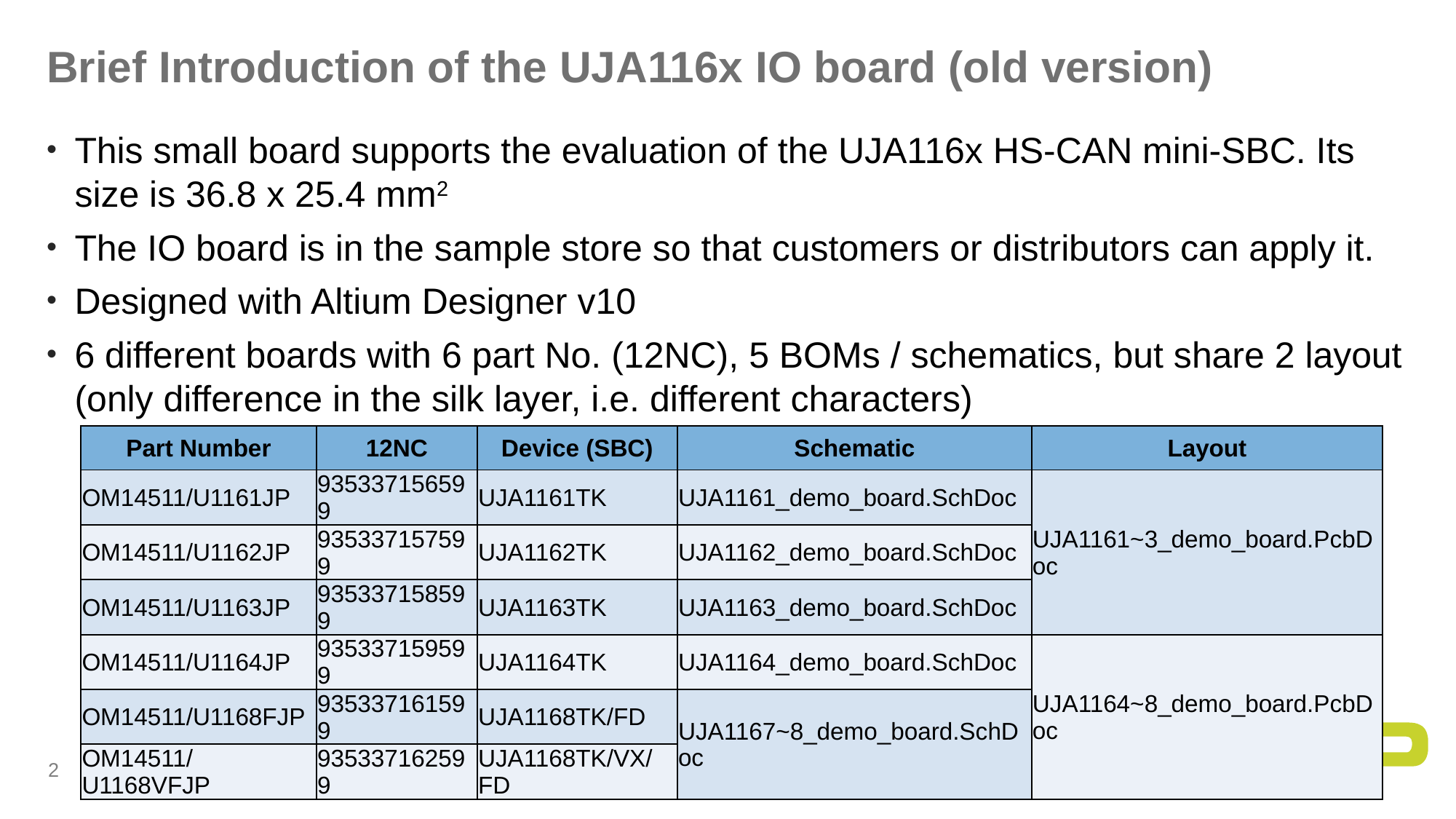

# Brief Introduction of the UJA116x IO board (old version)
This small board supports the evaluation of the UJA116x HS-CAN mini-SBC. Its size is 36.8 x 25.4 mm2
The IO board is in the sample store so that customers or distributors can apply it.
Designed with Altium Designer v10
6 different boards with 6 part No. (12NC), 5 BOMs / schematics, but share 2 layout (only difference in the silk layer, i.e. different characters)
| Part Number | 12NC | Device (SBC) | Schematic | Layout |
| --- | --- | --- | --- | --- |
| OM14511/U1161JP | 935337156599 | UJA1161TK | UJA1161\_demo\_board.SchDoc | UJA1161~3\_demo\_board.PcbDoc |
| OM14511/U1162JP | 935337157599 | UJA1162TK | UJA1162\_demo\_board.SchDoc |  |
| OM14511/U1163JP | 935337158599 | UJA1163TK | UJA1163\_demo\_board.SchDoc |  |
| OM14511/U1164JP | 935337159599 | UJA1164TK | UJA1164\_demo\_board.SchDoc | UJA1164~8\_demo\_board.PcbDoc |
| OM14511/U1168FJP | 935337161599 | UJA1168TK/FD | UJA1167~8\_demo\_board.SchDoc |  |
| OM14511/U1168VFJP | 935337162599 | UJA1168TK/VX/FD |  |  |